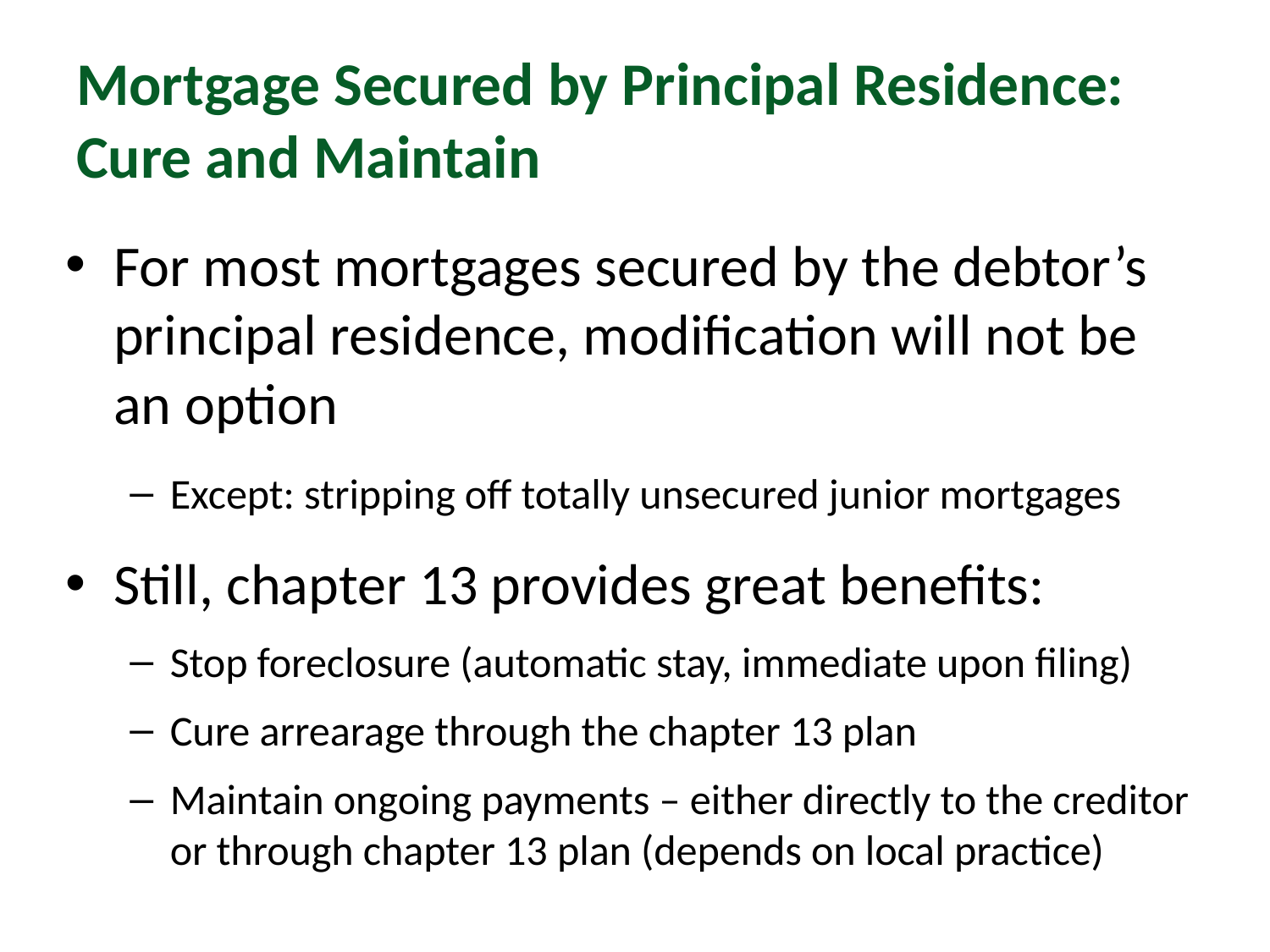

# Mortgage Secured by Principal Residence: Cure and Maintain
For most mortgages secured by the debtor’s principal residence, modification will not be an option
Except: stripping off totally unsecured junior mortgages
Still, chapter 13 provides great benefits:
Stop foreclosure (automatic stay, immediate upon filing)
Cure arrearage through the chapter 13 plan
Maintain ongoing payments – either directly to the creditor or through chapter 13 plan (depends on local practice)